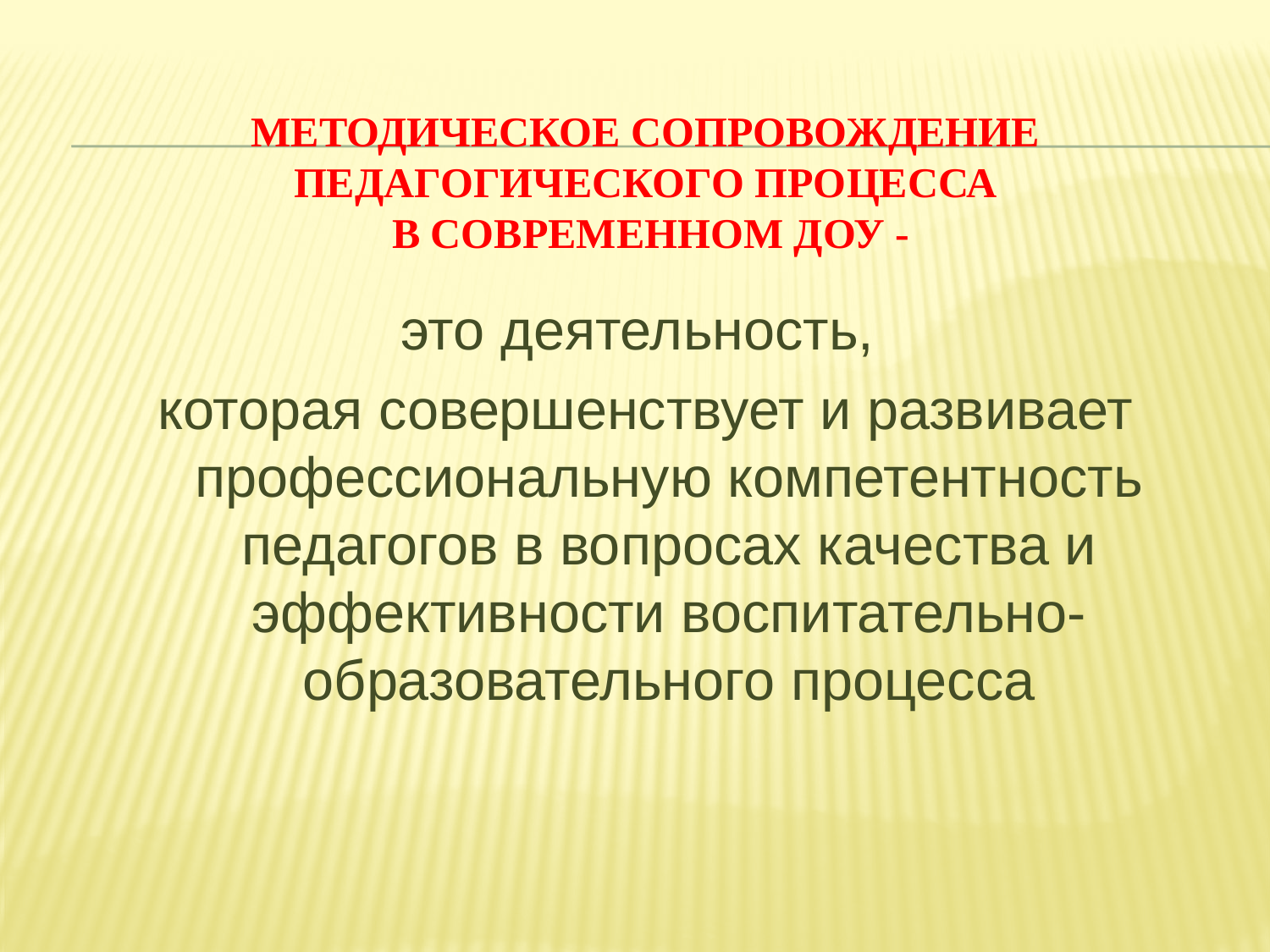

# Методическое сопровождение педагогического процесса в современном ДОУ -
это деятельность,
которая совершенствует и развивает профессиональную компетентность педагогов в вопросах качества и эффективности воспитательно-образовательного процесса